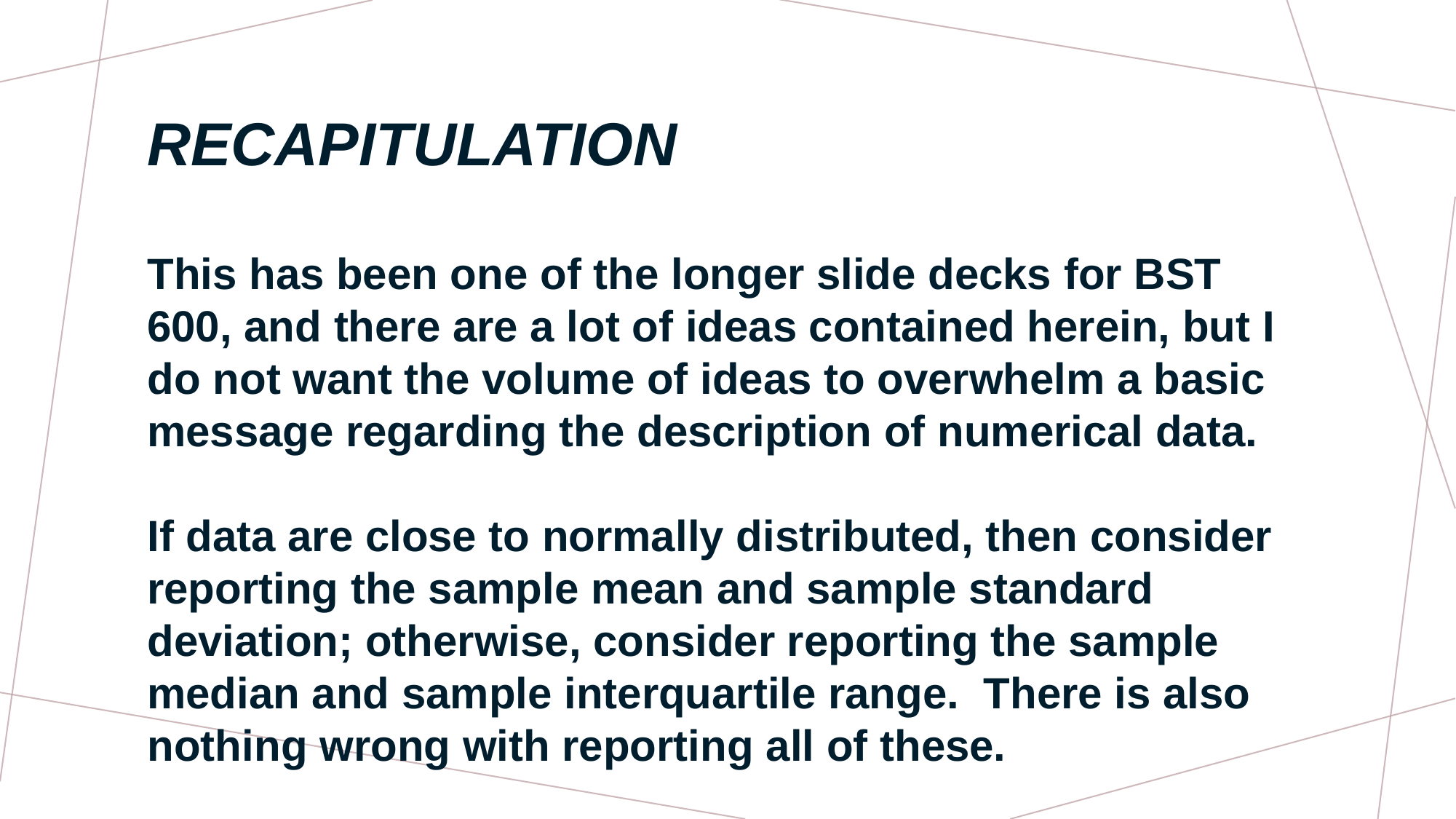

# RECAPITULATION
This has been one of the longer slide decks for BST 600, and there are a lot of ideas contained herein, but I do not want the volume of ideas to overwhelm a basic message regarding the description of numerical data.

If data are close to normally distributed, then consider reporting the sample mean and sample standard deviation; otherwise, consider reporting the sample median and sample interquartile range.  There is also nothing wrong with reporting all of these.